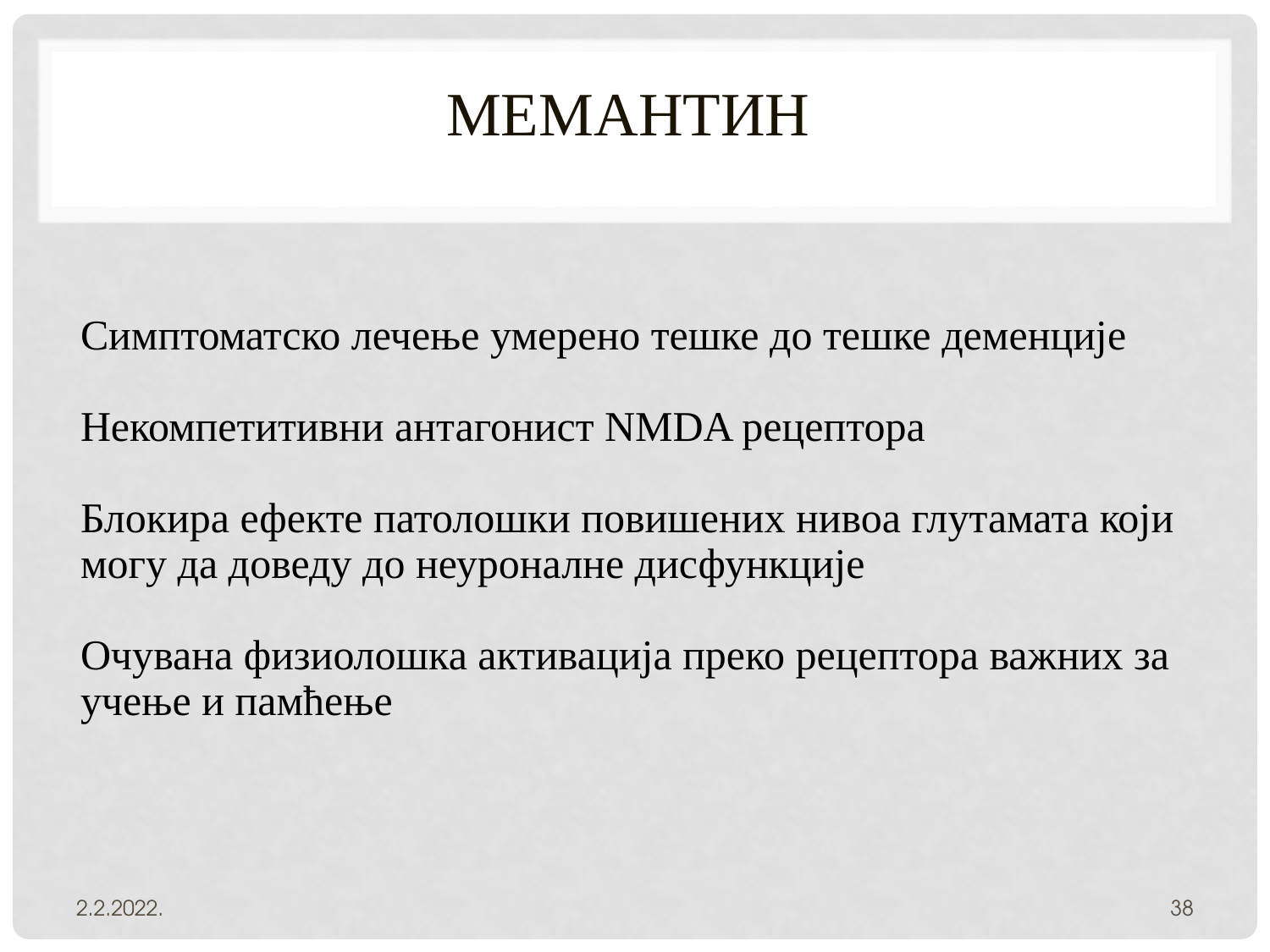

# МЕМАНТИН

Симптоматско лечење умерено тешке до тешке деменције

Некомпетитивни антагонист NMDA рецептора

Блокира ефекте патолошки повишених нивоа глутамата који могу да доведу до неуроналне дисфункције

Очувана физиолошка активација преко рецептора важних за учење и памћење

2.2.2022.
38